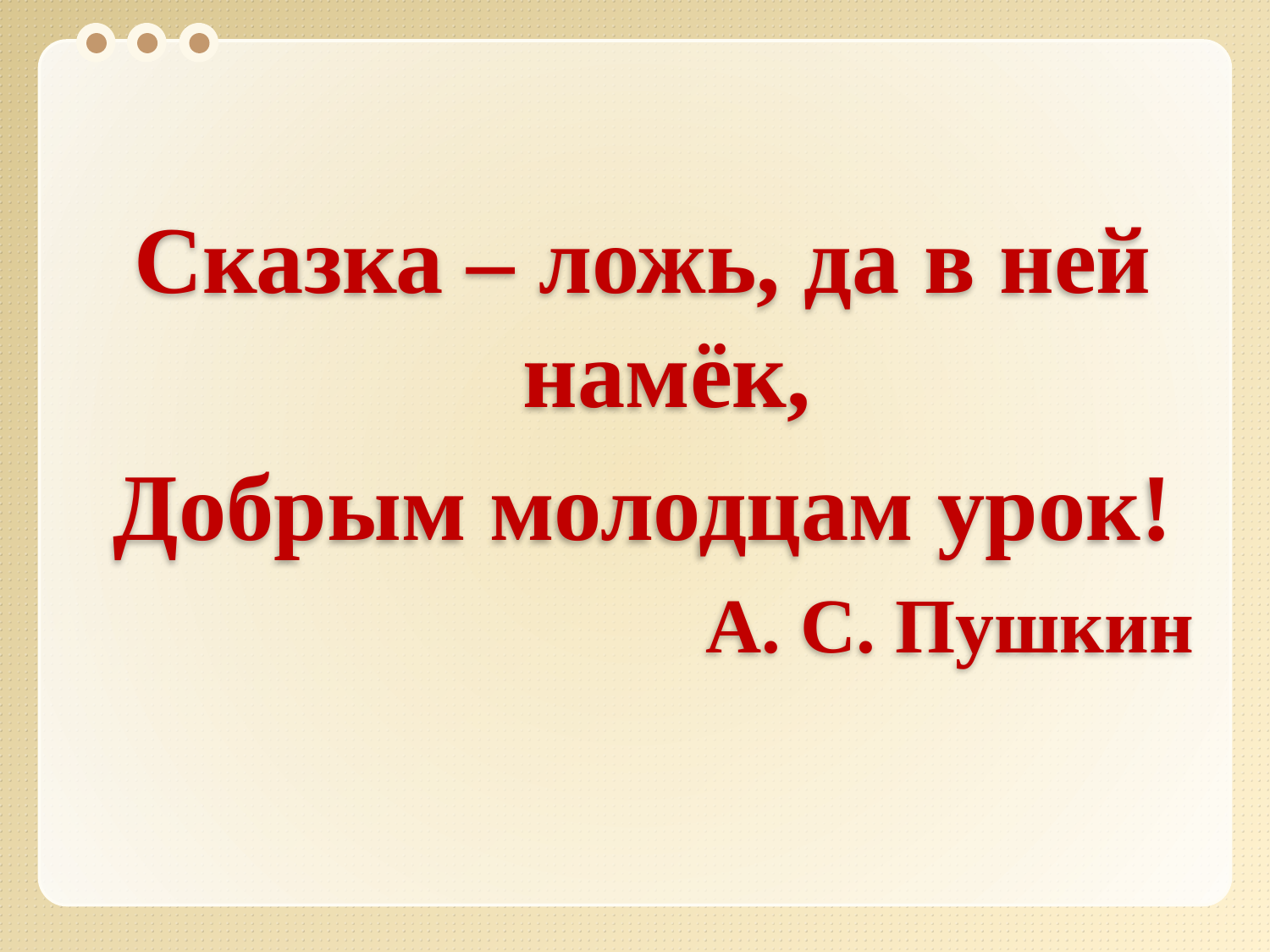

Сказка – ложь, да в ней намёк,
Добрым молодцам урок!
А. С. Пушкин